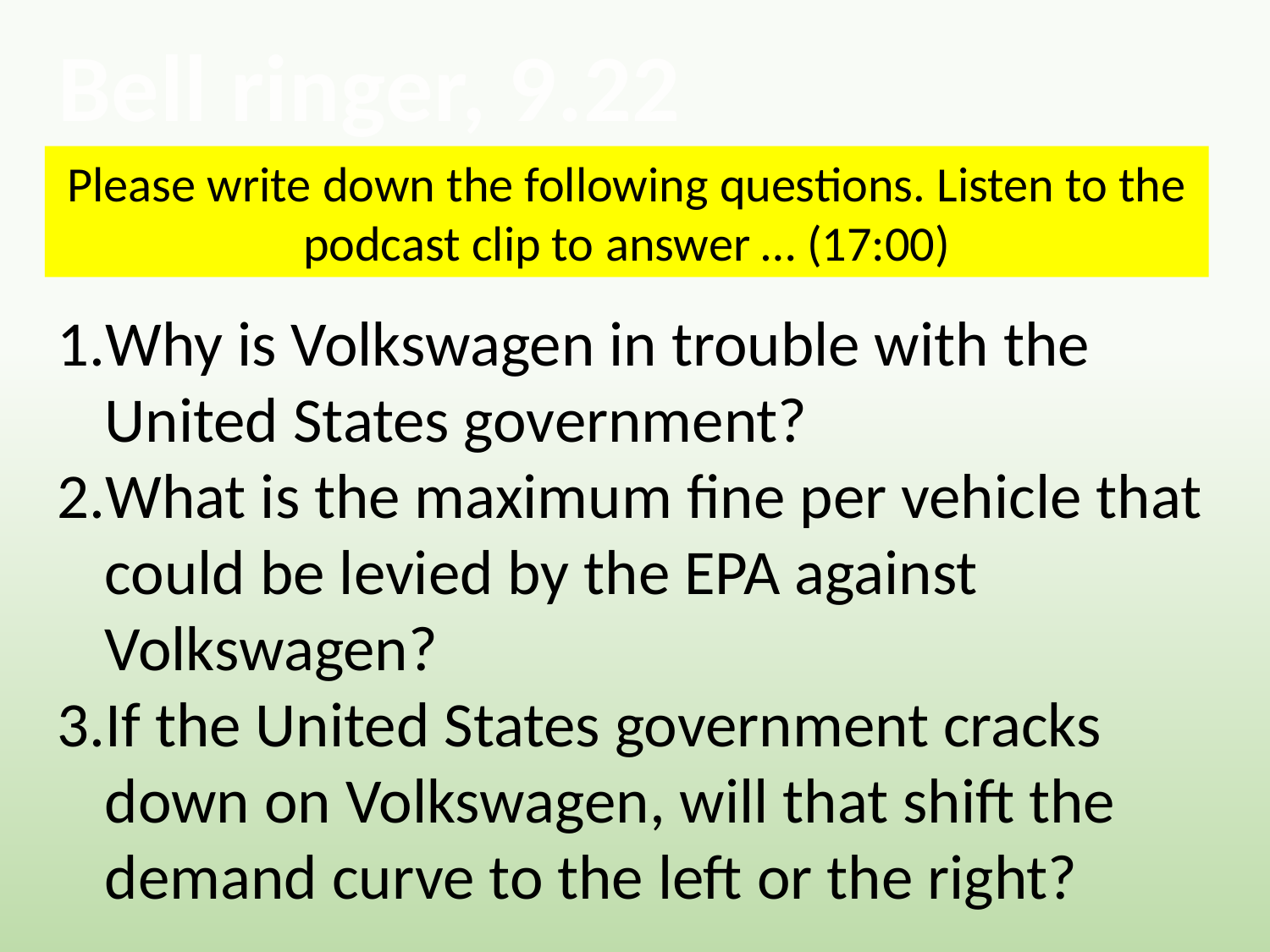

Bell ringer, 9.22
Please write down the following questions. Listen to the podcast clip to answer … (17:00)
Why is Volkswagen in trouble with the United States government?
What is the maximum fine per vehicle that could be levied by the EPA against Volkswagen?
If the United States government cracks down on Volkswagen, will that shift the demand curve to the left or the right?